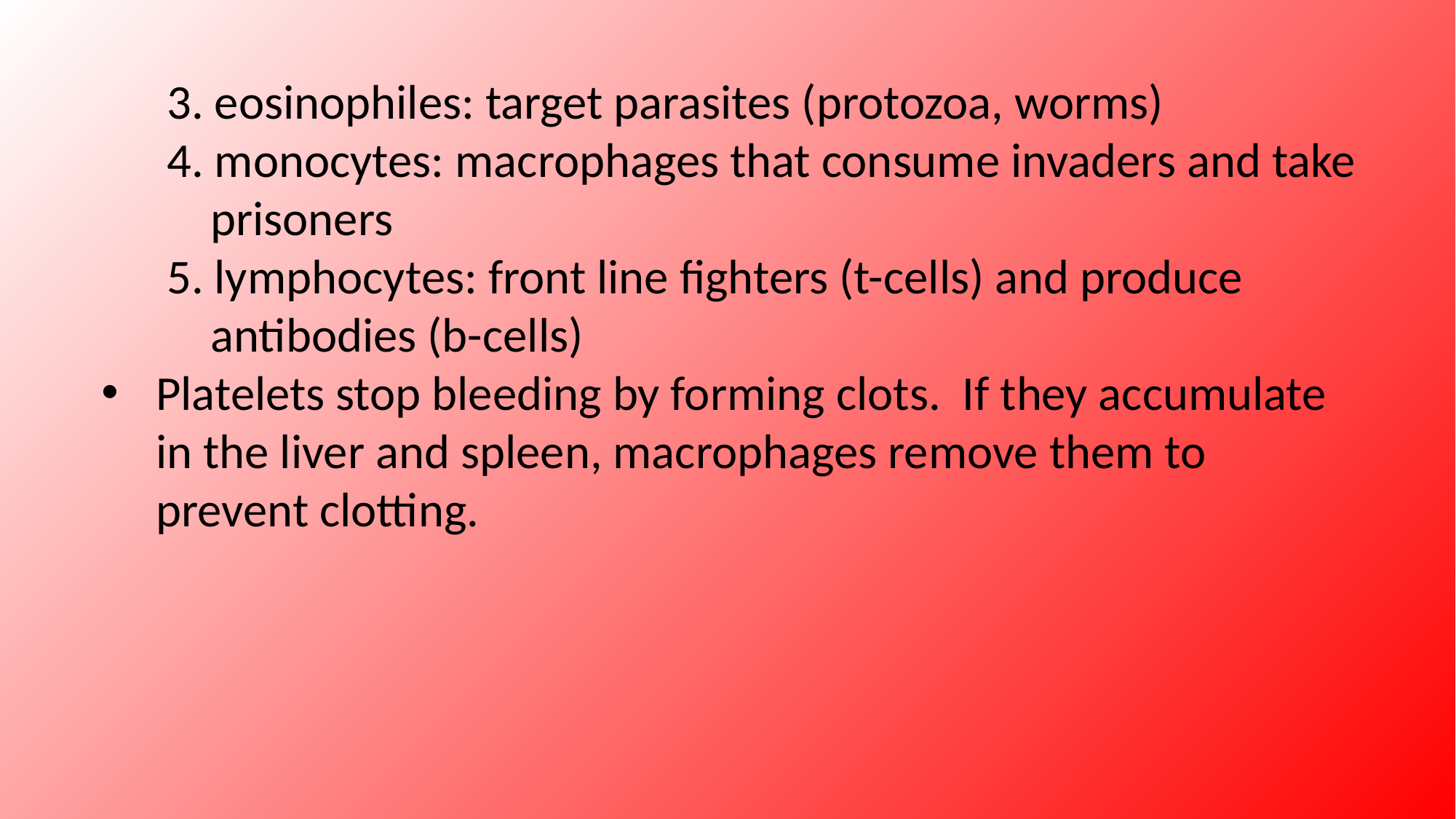

3. eosinophiles: target parasites (protozoa, worms)
      4. monocytes: macrophages that consume invaders and take
          prisoners
      5. lymphocytes: front line fighters (t-cells) and produce
          antibodies (b-cells)
Platelets stop bleeding by forming clots.  If they accumulate in the liver and spleen, macrophages remove them to prevent clotting.